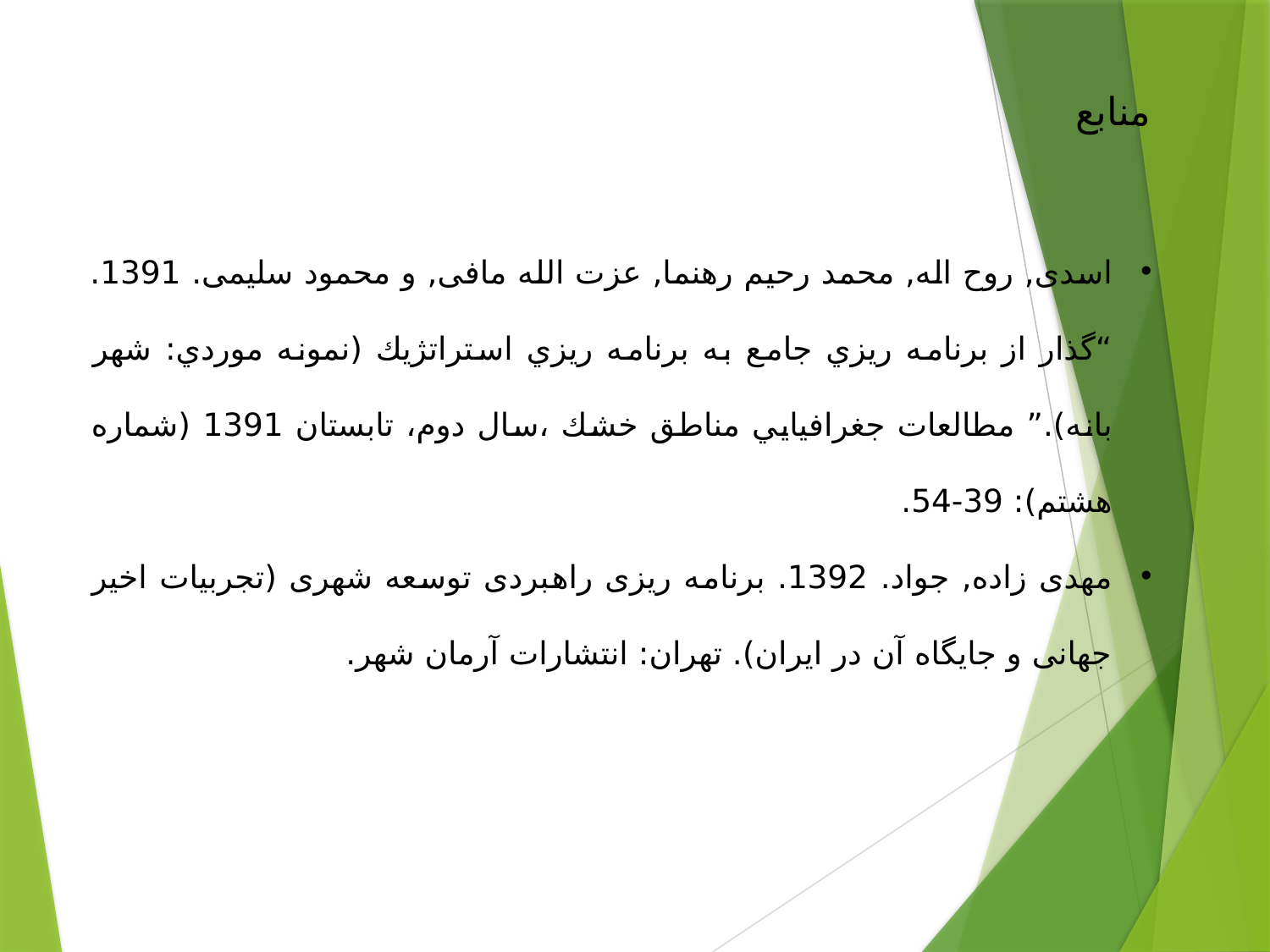

منابع
اسدی, روح اله, محمد رحیم رهنما, عزت الله مافی, و محمود سلیمی. 1391. “گذار از برنامه ريزي جامع به برنامه ريزي استراتژيك (نمونه موردي: شهر بانه).” مطالعات جغرافيايي مناطق خشك ،سال دوم، تابستان 1391 (شماره هشتم): 39-54.
مهدی زاده, جواد. 1392. برنامه ریزی راهبردی توسعه شهری (تجربیات اخیر جهانی و جایگاه آن در ایران). تهران: انتشارات آرمان شهر.